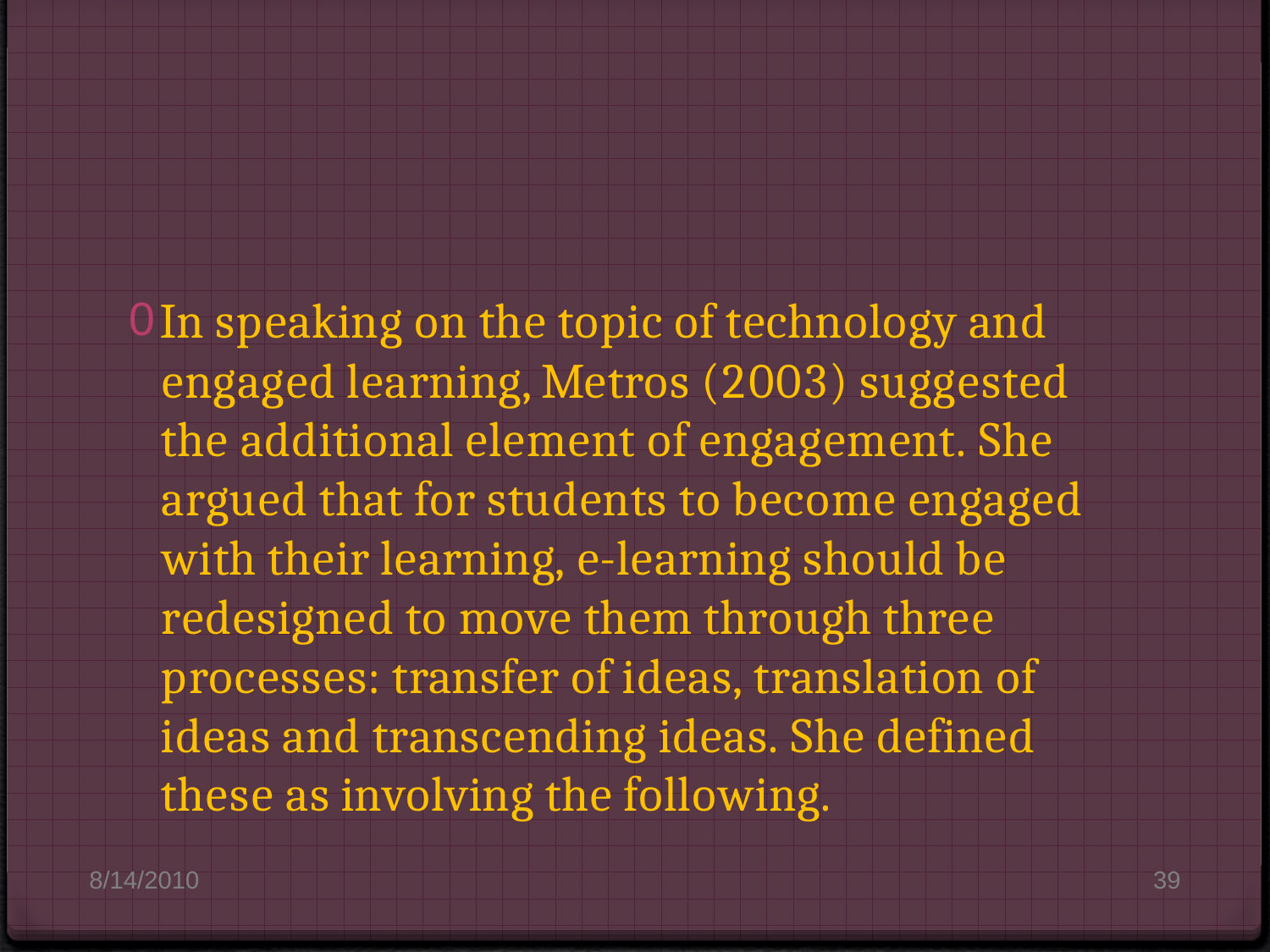

#
In speaking on the topic of technology and engaged learning, Metros (2003) suggested the additional element of engagement. She argued that for students to become engaged with their learning, e-learning should be redesigned to move them through three processes: transfer of ideas, translation of ideas and transcending ideas. She defined these as involving the following.
8/14/2010

39